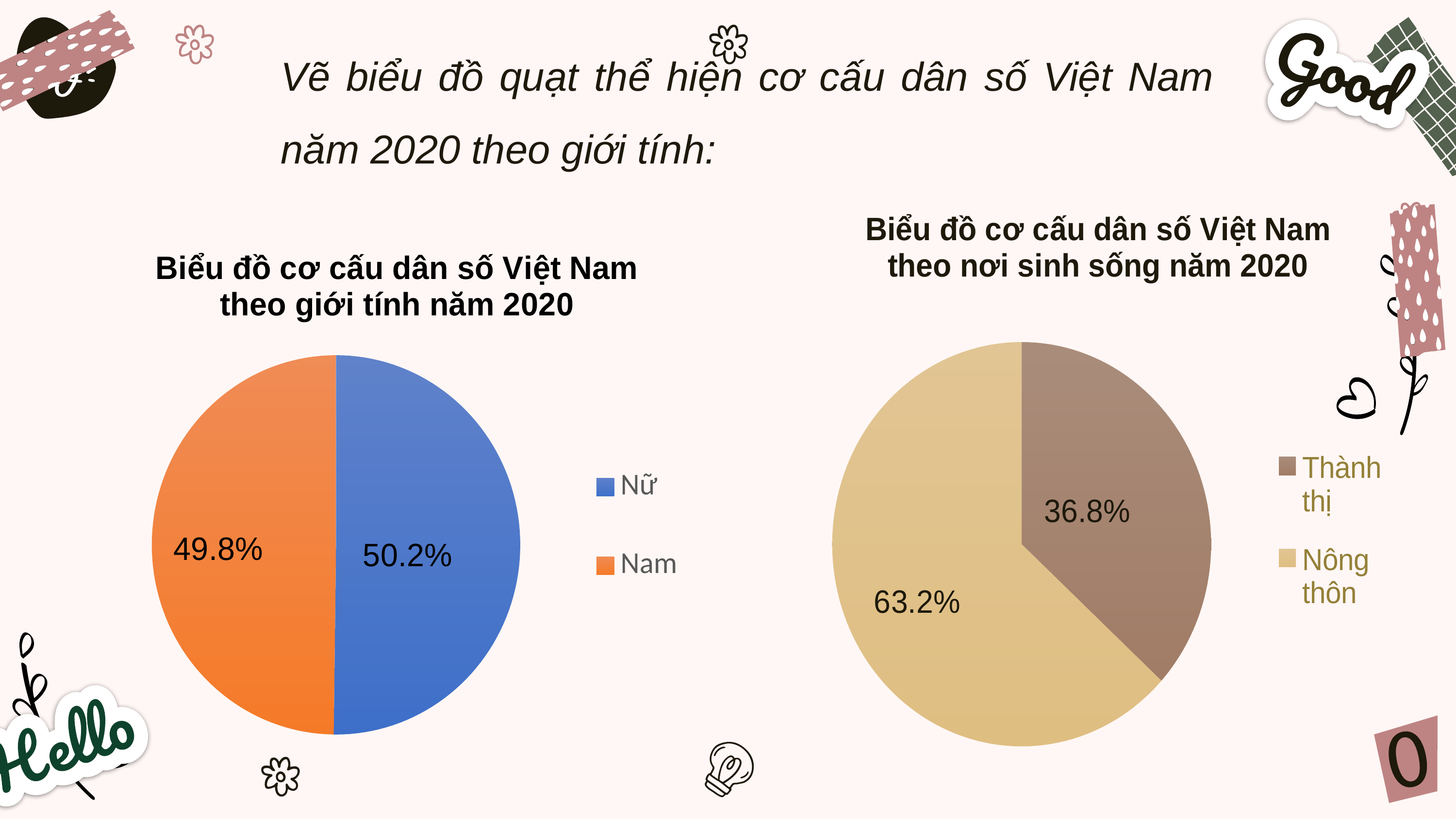

Vẽ biểu đồ quạt thể hiện cơ cấu dân số Việt Nam năm 2020 theo giới tính:

### Chart: Biểu đồ cơ cấu dân số Việt Nam theo nơi sinh sống năm 2020

| Category | Sales |
|---|---|
| Thành thị | 36.8 |
| Nông thôn | 63.2 |

### Chart: Biểu đồ cơ cấu dân số Việt Nam theo giới tính năm 2020

| Category |  |
|---|---|
| Nữ | 50.2 |
| Nam | 49.8 |